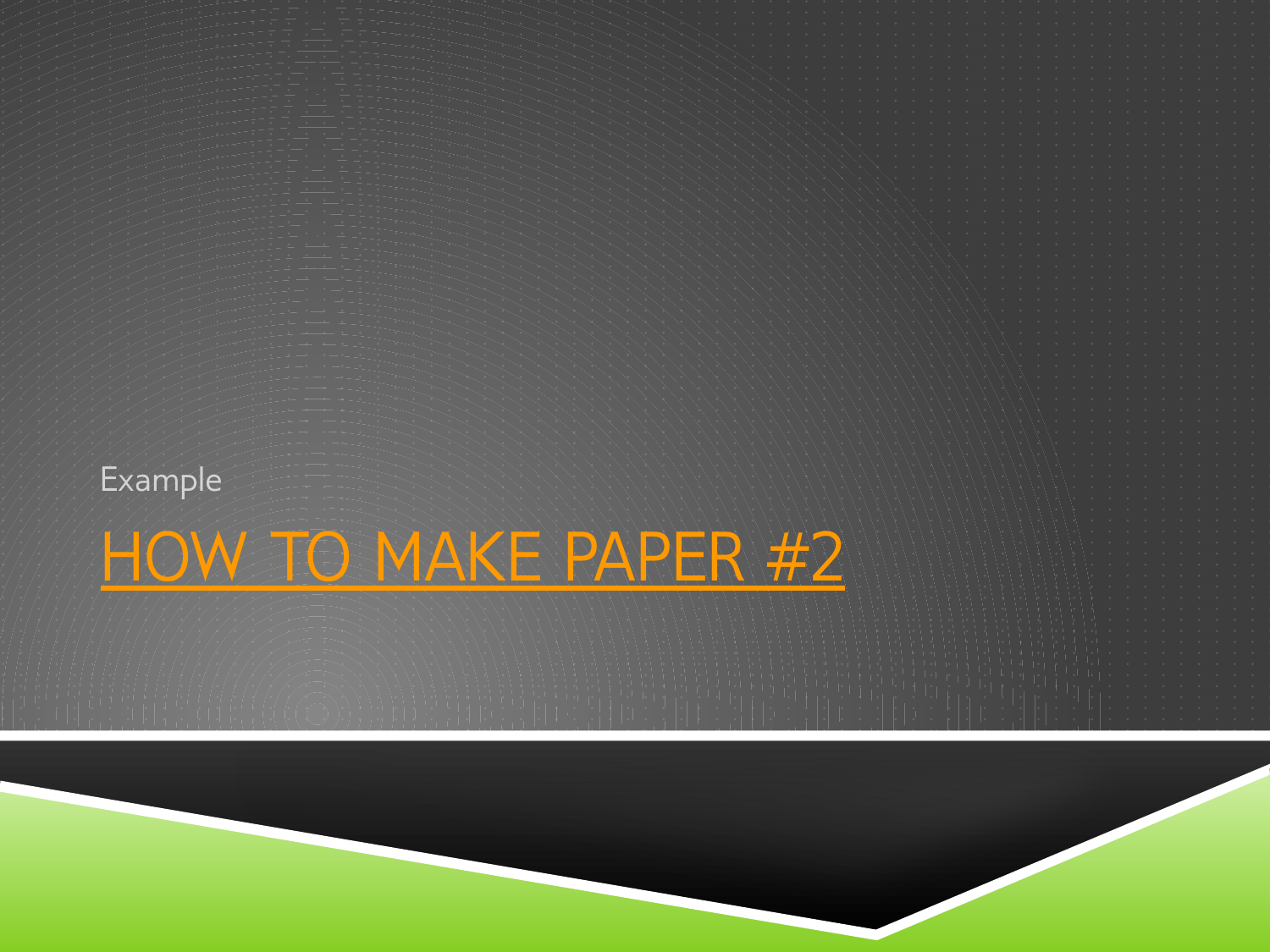

Example
# How to make paper #2